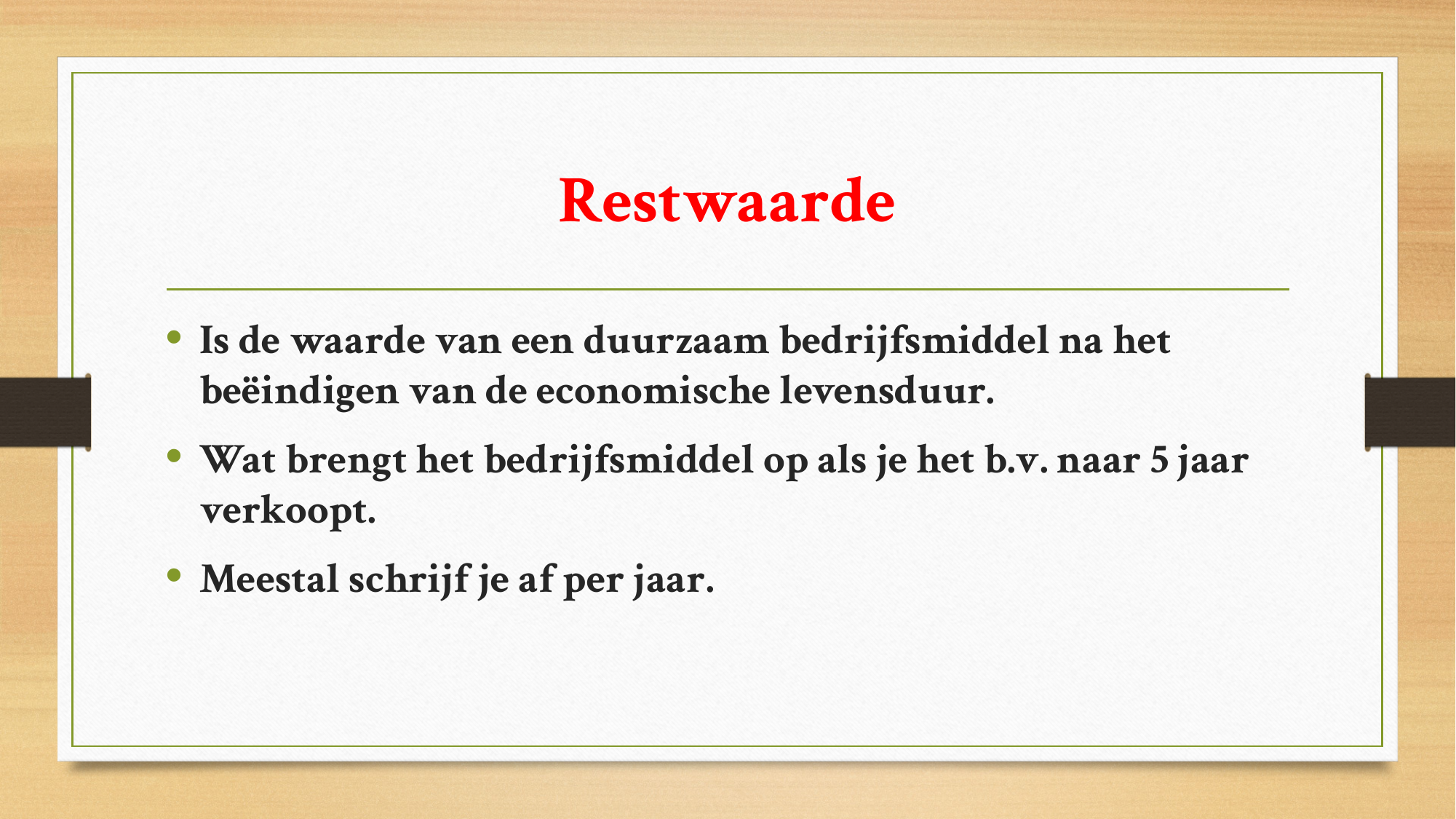

# Restwaarde
Is de waarde van een duurzaam bedrijfsmiddel na het beëindigen van de economische levensduur.
Wat brengt het bedrijfsmiddel op als je het b.v. naar 5 jaar verkoopt.
Meestal schrijf je af per jaar.